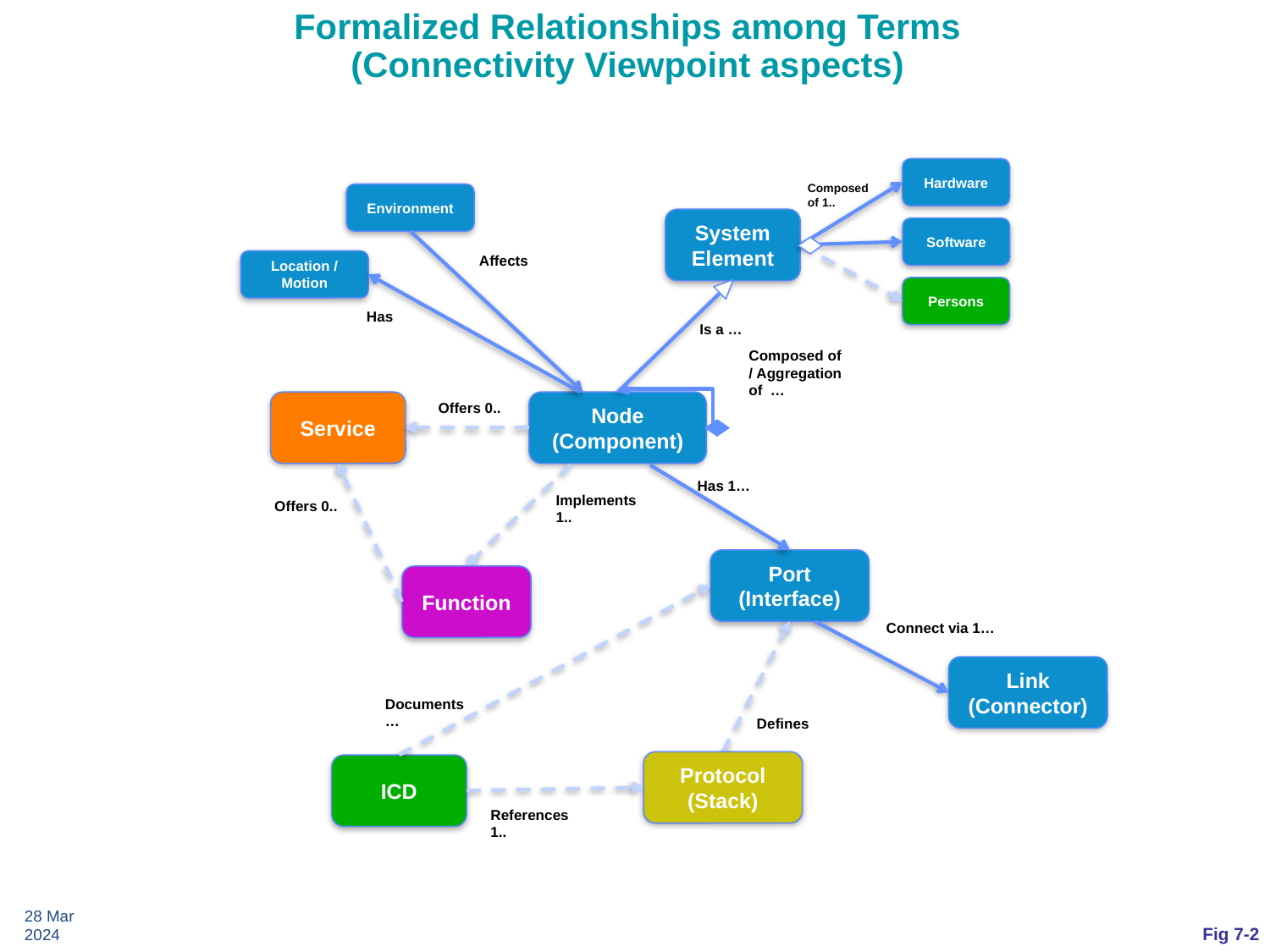

# Formalized Relationships among Terms (Connectivity Viewpoint aspects)
Hardware
Composed of 1..
Environment
System
Element
Software

Affects
Location / Motion

Persons
Has
Is a …
Composed of / Aggregation of  …
Service
Node
(Component)
Offers 0..

Has 1…
Implements 1..
Offers 0..
Port
(Interface)
Function
Connect via 1…
Link
(Connector)
Documents …
Defines
Protocol
(Stack)
ICD
References 1..
28 Mar 2024
Fig 7-2